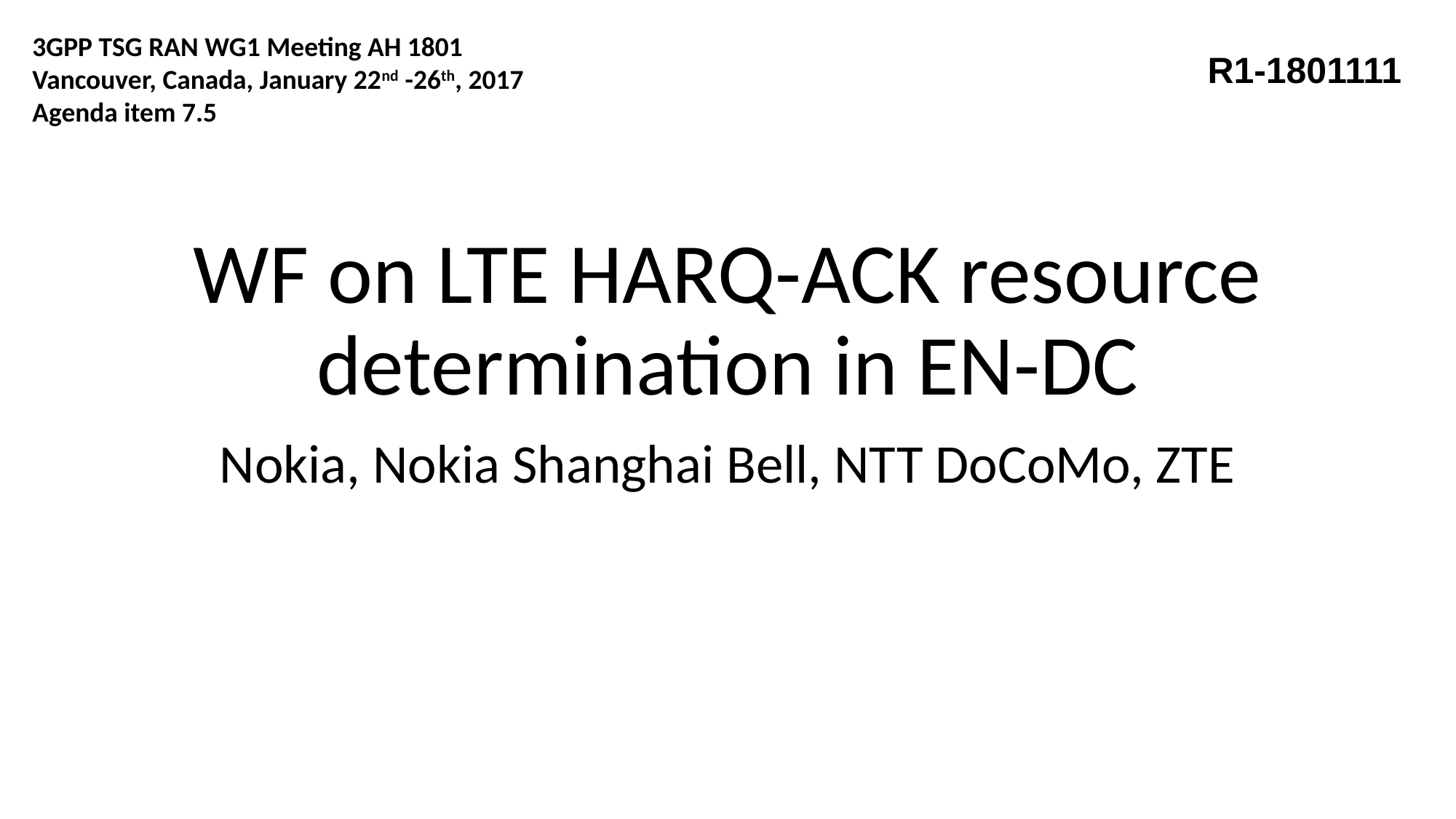

3GPP TSG RAN WG1 Meeting AH 1801
Vancouver, Canada, January 22nd -26th, 2017
Agenda item 7.5
R1-1801111
# WF on LTE HARQ-ACK resource determination in EN-DC
Nokia, Nokia Shanghai Bell, NTT DoCoMo, ZTE